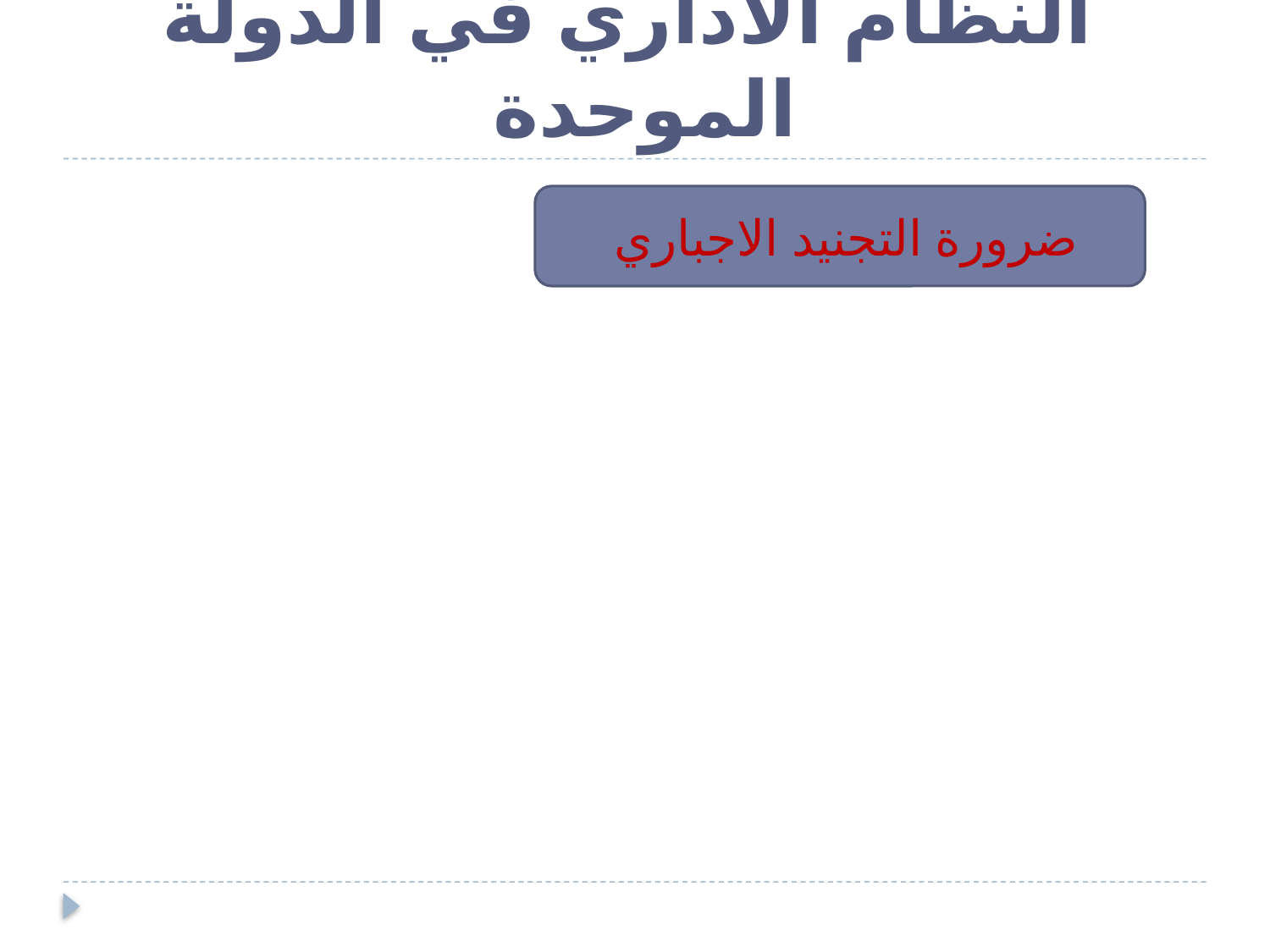

# النظام الاداري في الدولة الموحدة
العقوبة : يعاقب بمن يتخلف عن الالتحاق بالجيش عقوبة قد تصل للاعدام ويعاقب من ارسل مكانه بمصادرة منزله.

وتشجيعا للعسكريين والمدنيين :
كانوا يمنحوا اراضي ينتفعون بها مؤقتا طول فترة خدمتهم وبعدنهاية الخدمة او وفاة المنتفع كانت تعود للملك ، وبعد ذلك بوقت اصبحت تترك لورثته
العقوبة و المكافأة
1- التوحيد السياسي لا يتحقق الا بعد الحرب و التوحيد
2- لا يمكن الاستمرار في السيطرة على المدن الا بالقوة العسكرية
3- احتياج الدولة لقوة عسكرية يمكنها من خلالها  تنفيذ قوانينها.
اهمية وسبب  التجنيد الاجباري
ضرورة التجنيد الاجباري